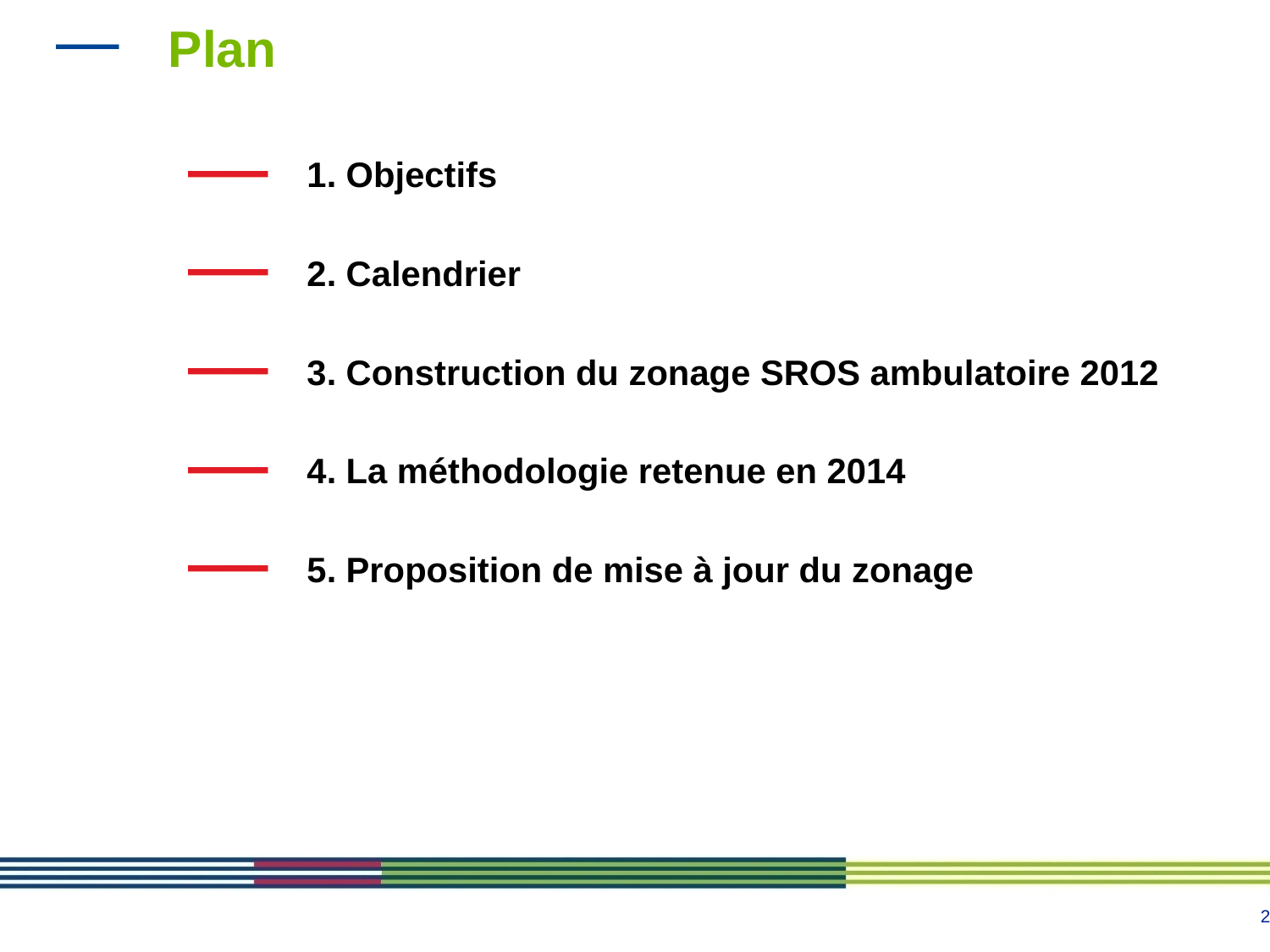

# Plan
1. Objectifs

2. Calendrier

3. Construction du zonage SROS ambulatoire 2012

4. La méthodologie retenue en 2014

5. Proposition de mise à jour du zonage